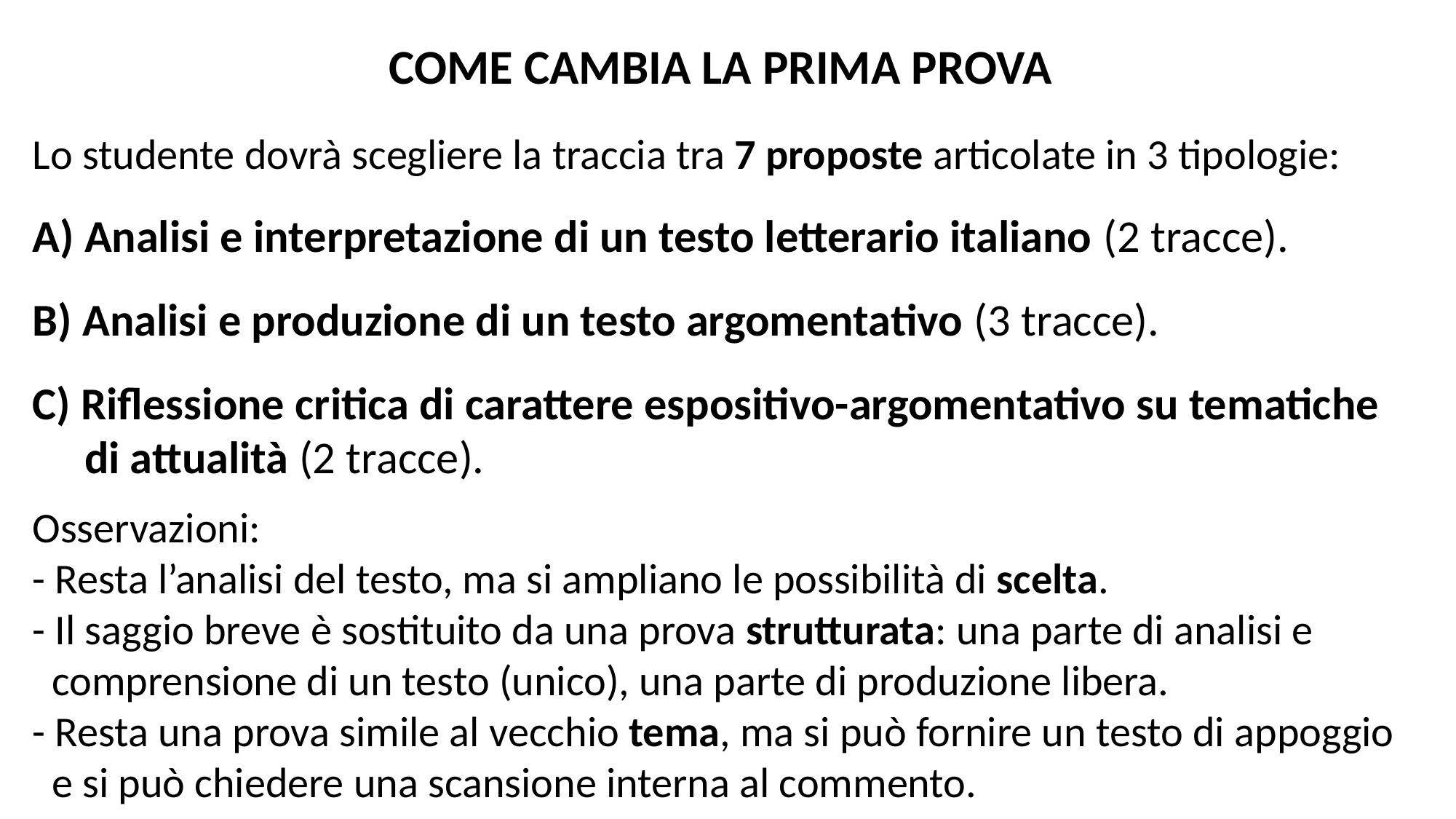

COME CAMBIA LA PRIMA PROVA

Lo studente dovrà scegliere la traccia tra 7 proposte articolate in 3 tipologie:

A) Analisi e interpretazione di un testo letterario italiano (2 tracce).

B) Analisi e produzione di un testo argomentativo (3 tracce).

C) Riflessione critica di carattere espositivo-argomentativo su tematiche
     di attualità (2 tracce).
Osservazioni:
- Resta l’analisi del testo, ma si ampliano le possibilità di scelta.
- Il saggio breve è sostituito da una prova strutturata: una parte di analisi e
  comprensione di un testo (unico), una parte di produzione libera.
- Resta una prova simile al vecchio tema, ma si può fornire un testo di appoggio
  e si può chiedere una scansione interna al commento.